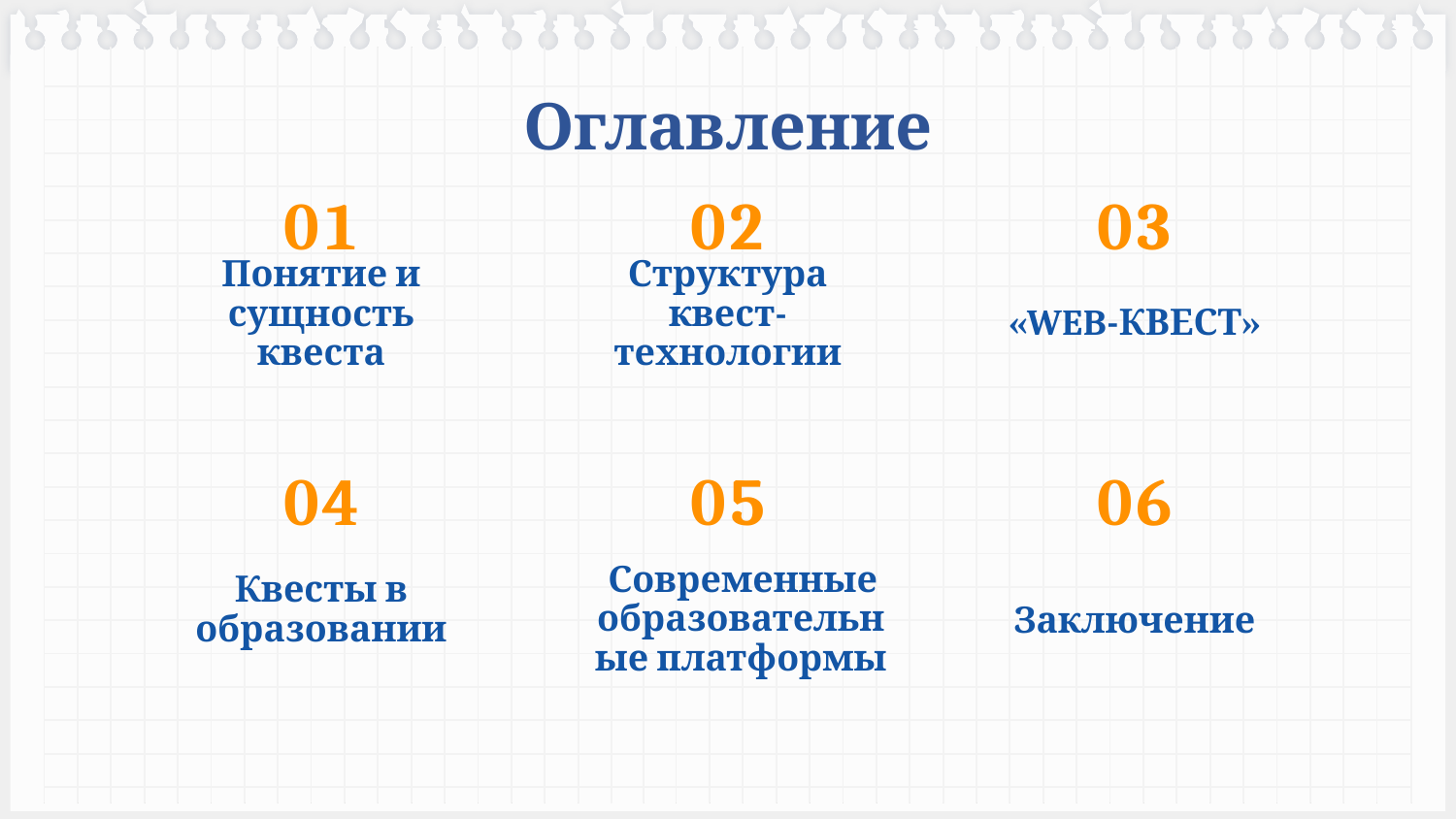

# Оглавление
01
02
03
Понятие и сущность квеста
Структура квест-технологии
«WEB-КВЕСТ»

04
05
06
Заключение
Квесты в образовании

       Современные образовательные платформы